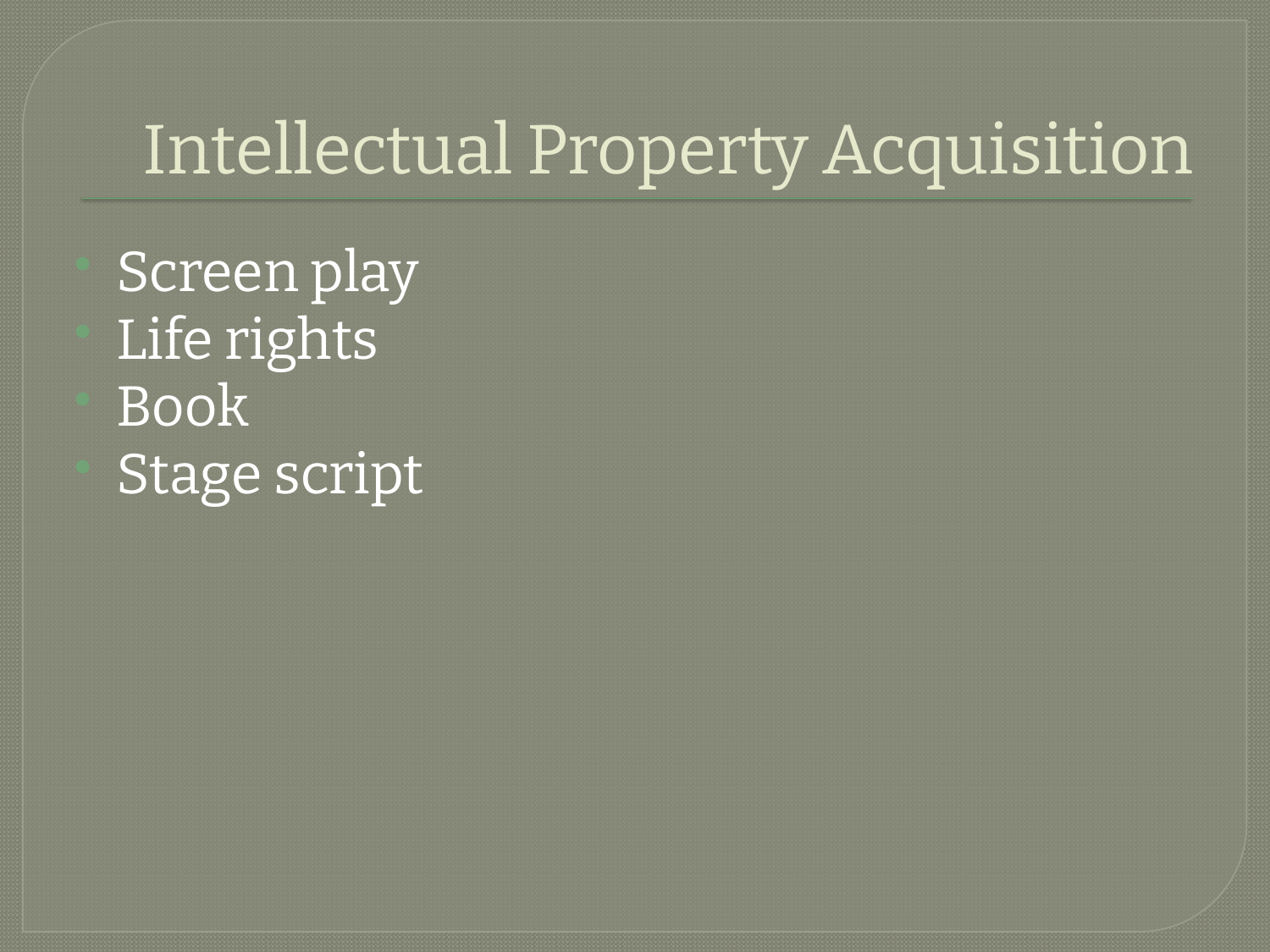

# Intellectual Property Acquisition
Screen play
Life rights
Book
Stage script